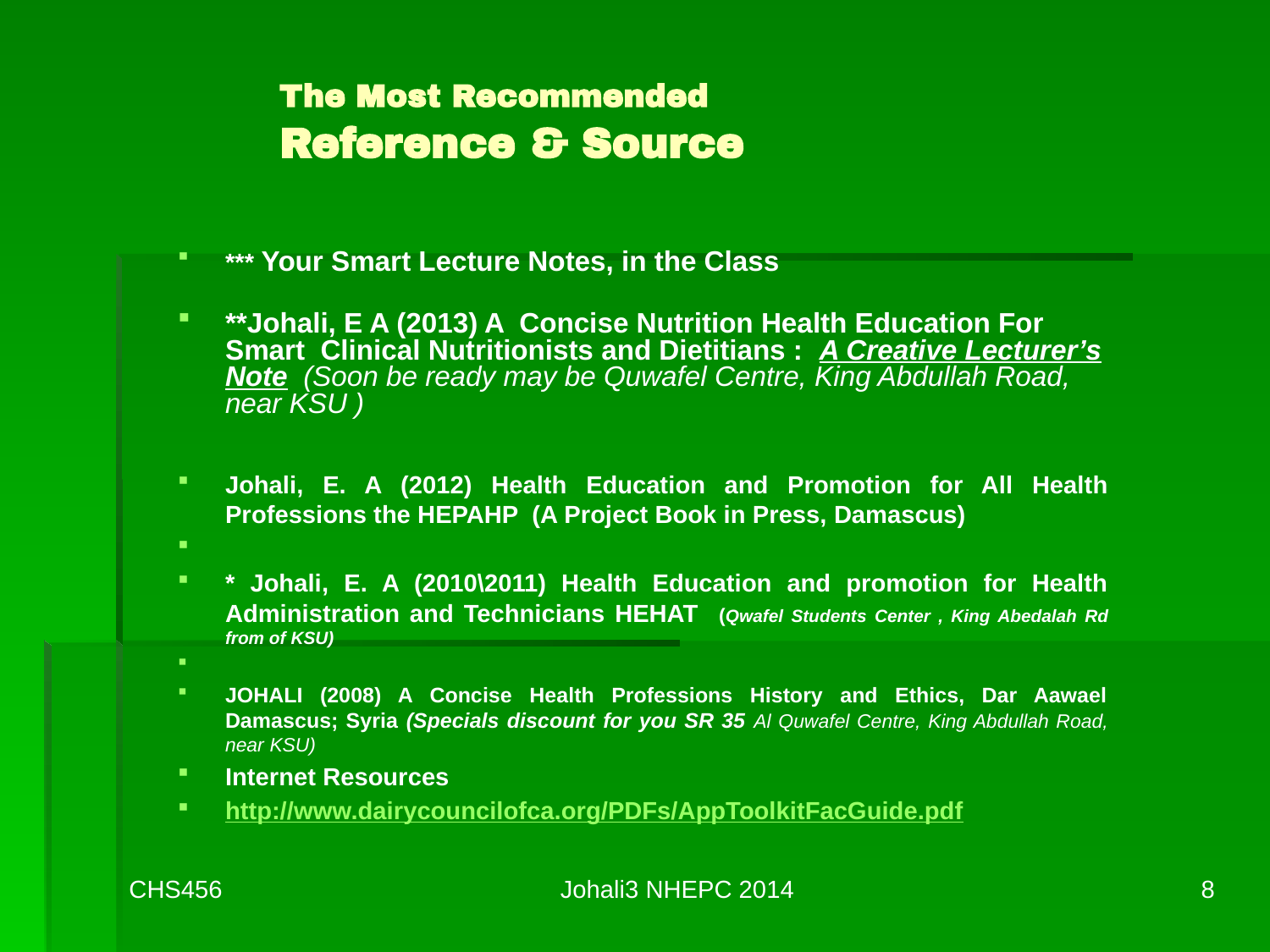

# The Most Recommended Reference & Source

*** Your Smart Lecture Notes, in the Class

**Johali, E A (2013) A  Concise Nutrition Health Education For Smart  Clinical Nutritionists and Dietitians :  A Creative Lecturer’s Note  (Soon be ready may be Quwafel Centre, King Abdullah Road, near KSU )

Johali, E. A (2012) Health Education and Promotion for All Health Professions the HEPAHP  (A Project Book in Press, Damascus)

* Johali, E. A (2010\2011) Health Education and promotion for Health Administration and Technicians HEHAT  (Qwafel Students Center , King Abedalah Rd from of KSU)

JOHALI (2008) A Concise Health Professions History and Ethics, Dar Aawael Damascus; Syria (Specials discount for you SR 35 Al Quwafel Centre, King Abdullah Road, near KSU)
Internet Resources
http://www.dairycouncilofca.org/PDFs/AppToolkitFacGuide.pdf

The Related " Internet Sites"  for research & your lifelong learning, growth & development
CHS456
Johali3 NHEPC 2014
8